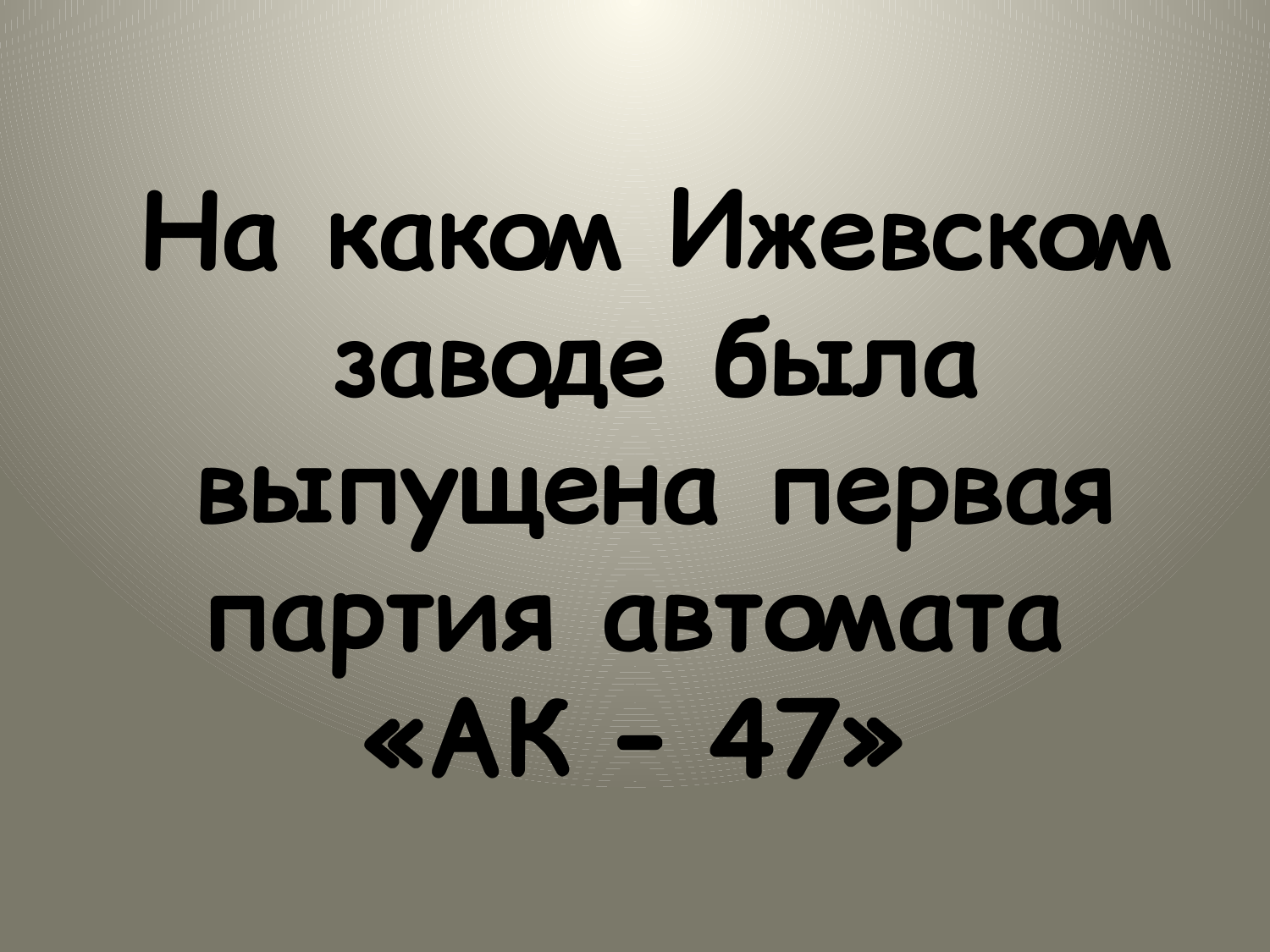

На каком Ижевском заводе была выпущена первая партия автомата  «АК – 47»